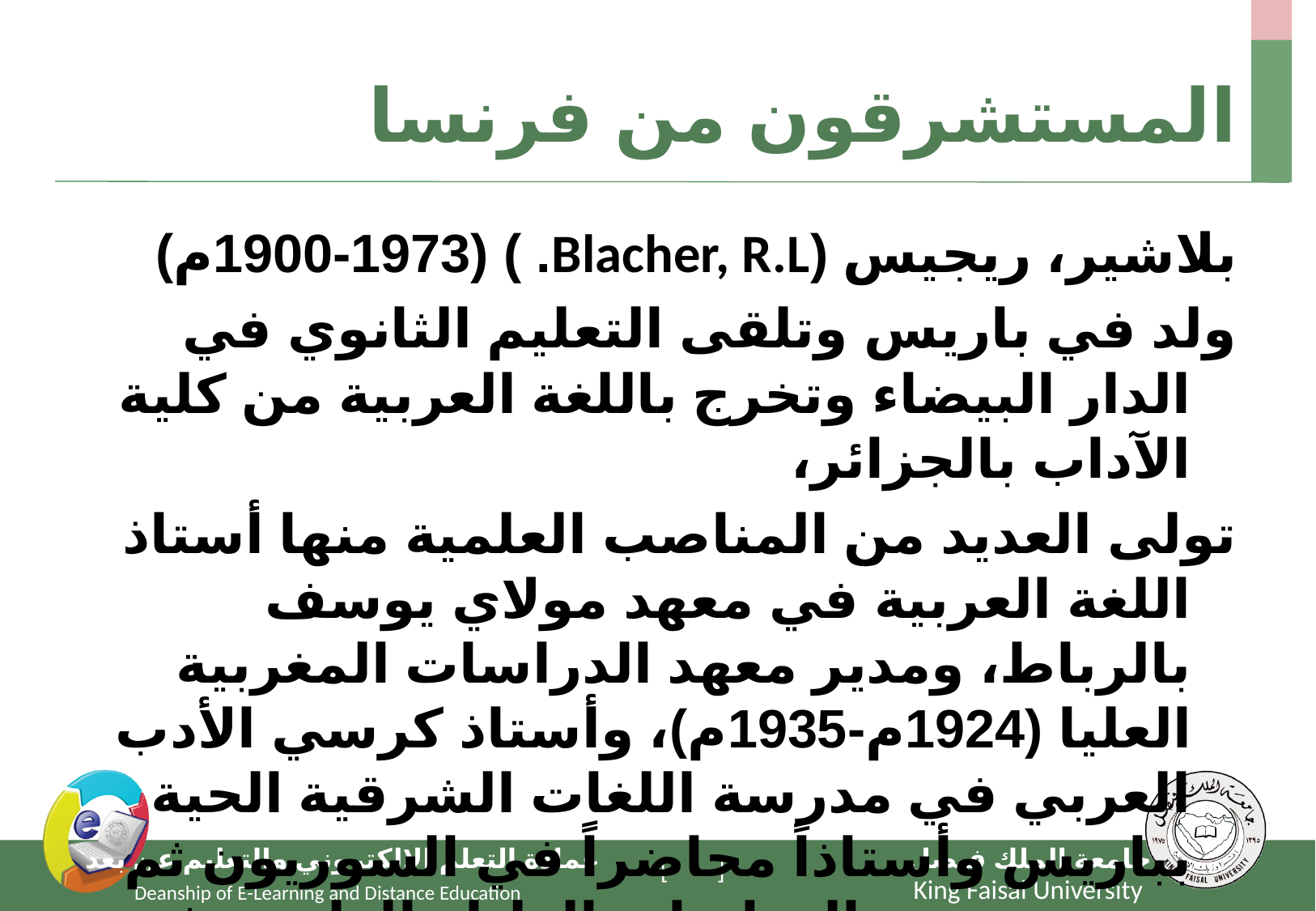

# المستشرقون من فرنسا
بلاشير، ريجيس (Blacher, R.L. ) (1900-1973م)
ولد في باريس وتلقى التعليم الثانوي في الدار البيضاء وتخرج باللغة العربية من كلية الآداب بالجزائر،
تولى العديد من المناصب العلمية منها أستاذ اللغة العربية في معهد مولاي يوسف بالرباط، ومدير معهد الدراسات المغربية العليا (1924م-1935م)، وأستاذ كرسي الأدب العربي في مدرسة اللغات الشرقية الحية بباريس وأستاذاً محاضراً في السوريون ثم مدير مدرسة الدراسات العليا والعلمية، ثم أستاذ اللغة العربية وحضارتها في باريس.